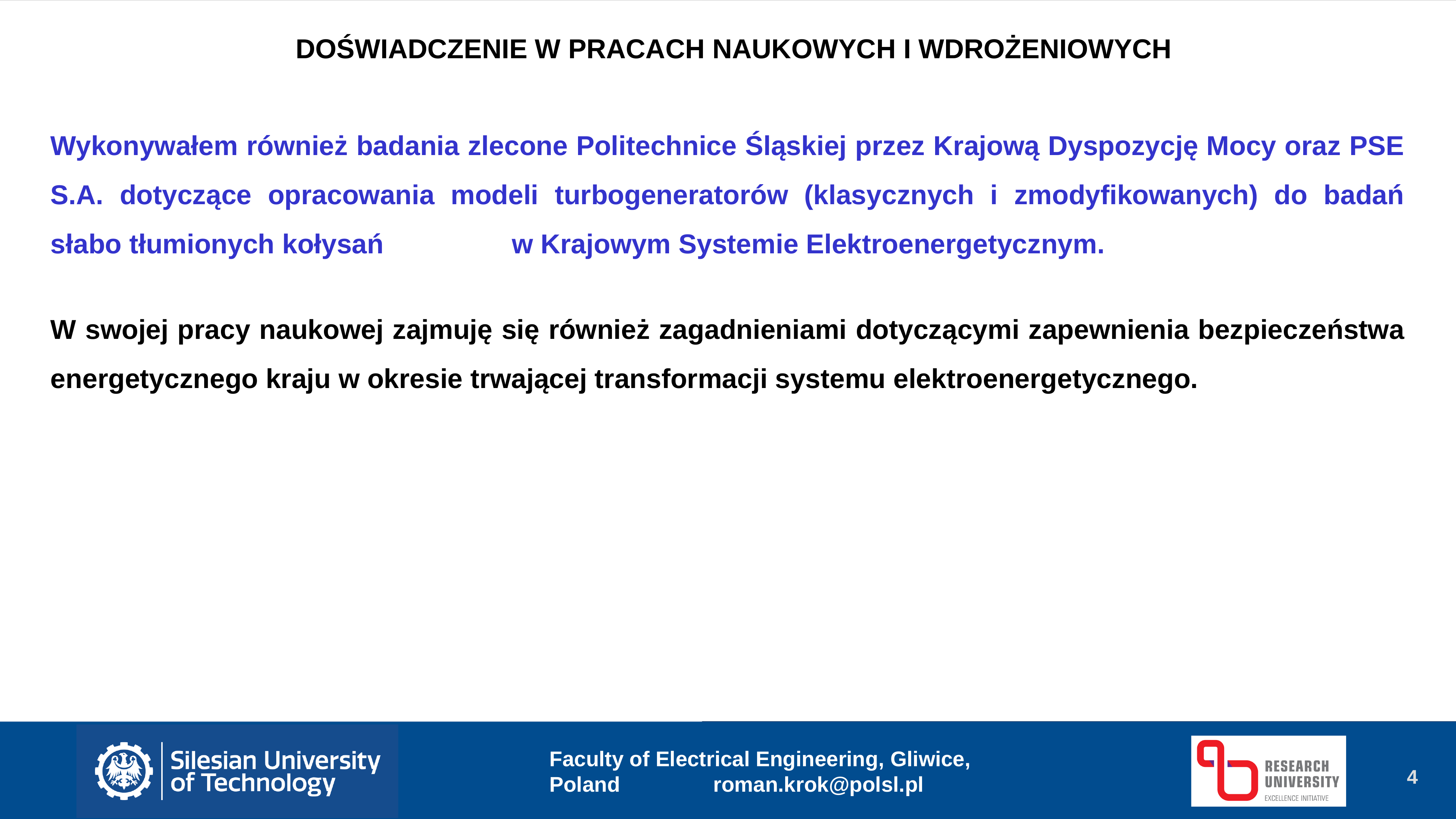

DOŚWIADCZENIE W PRACACH NAUKOWYCH I WDROŻENIOWYCH
Wykonywałem również badania zlecone Politechnice Śląskiej przez Krajową Dyspozycję Mocy oraz PSE S.A. dotyczące opracowania modeli turbogeneratorów (klasycznych i zmodyfikowanych) do badań słabo tłumionych kołysań                 w Krajowym Systemie Elektroenergetycznym.
W swojej pracy naukowej zajmuję się również zagadnieniami dotyczącymi zapewnienia bezpieczeństwa energetycznego kraju w okresie trwającej transformacji systemu elektroenergetycznego.